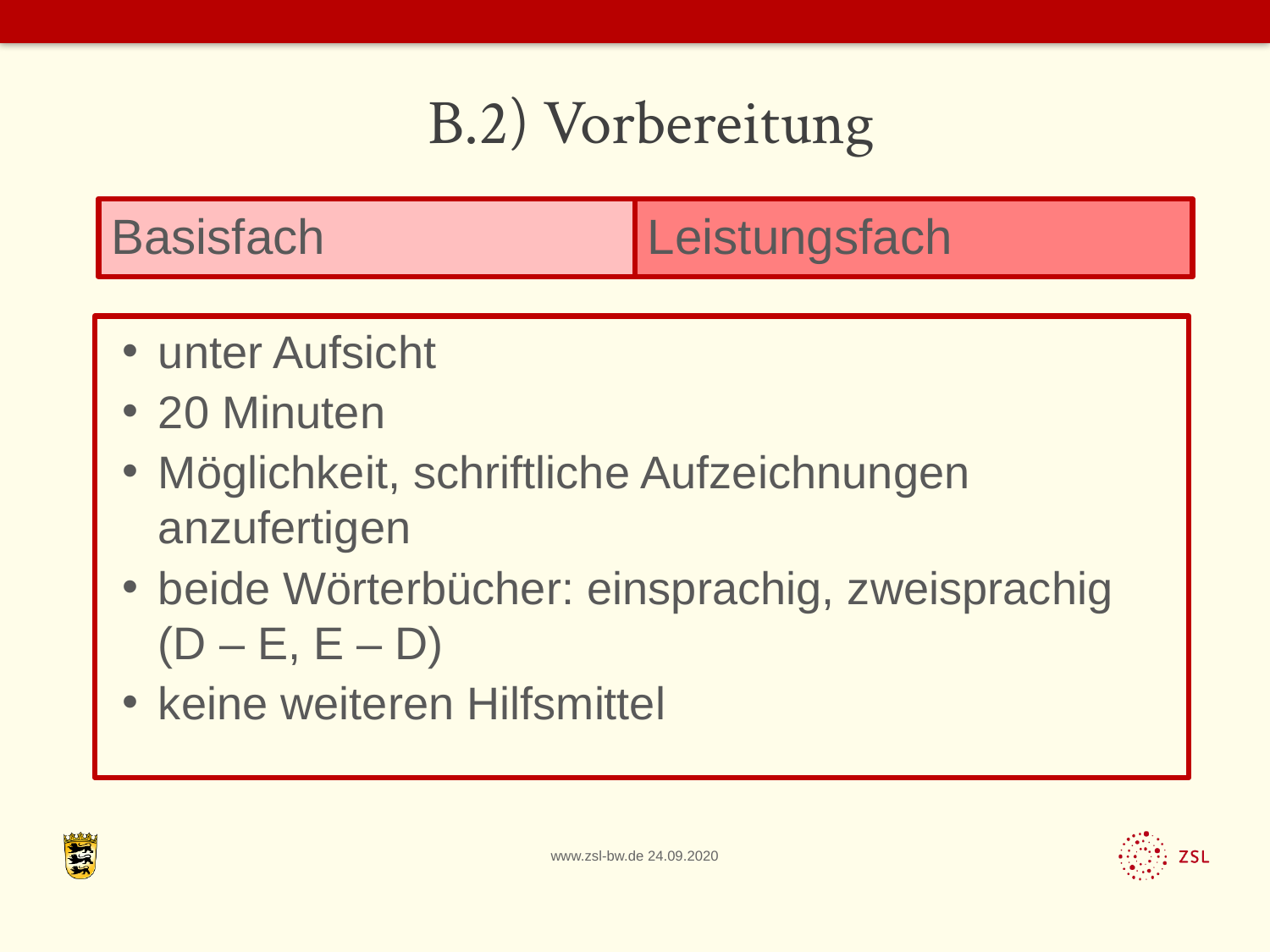

B.2) Vorbereitung
Basisfach

Leistungsfach

unter Aufsicht
20 Minuten
Möglichkeit, schriftliche Aufzeichnungen anzufertigen
beide Wörterbücher: einsprachig, zweisprachig  (D – E, E – D)
keine weiteren Hilfsmittel